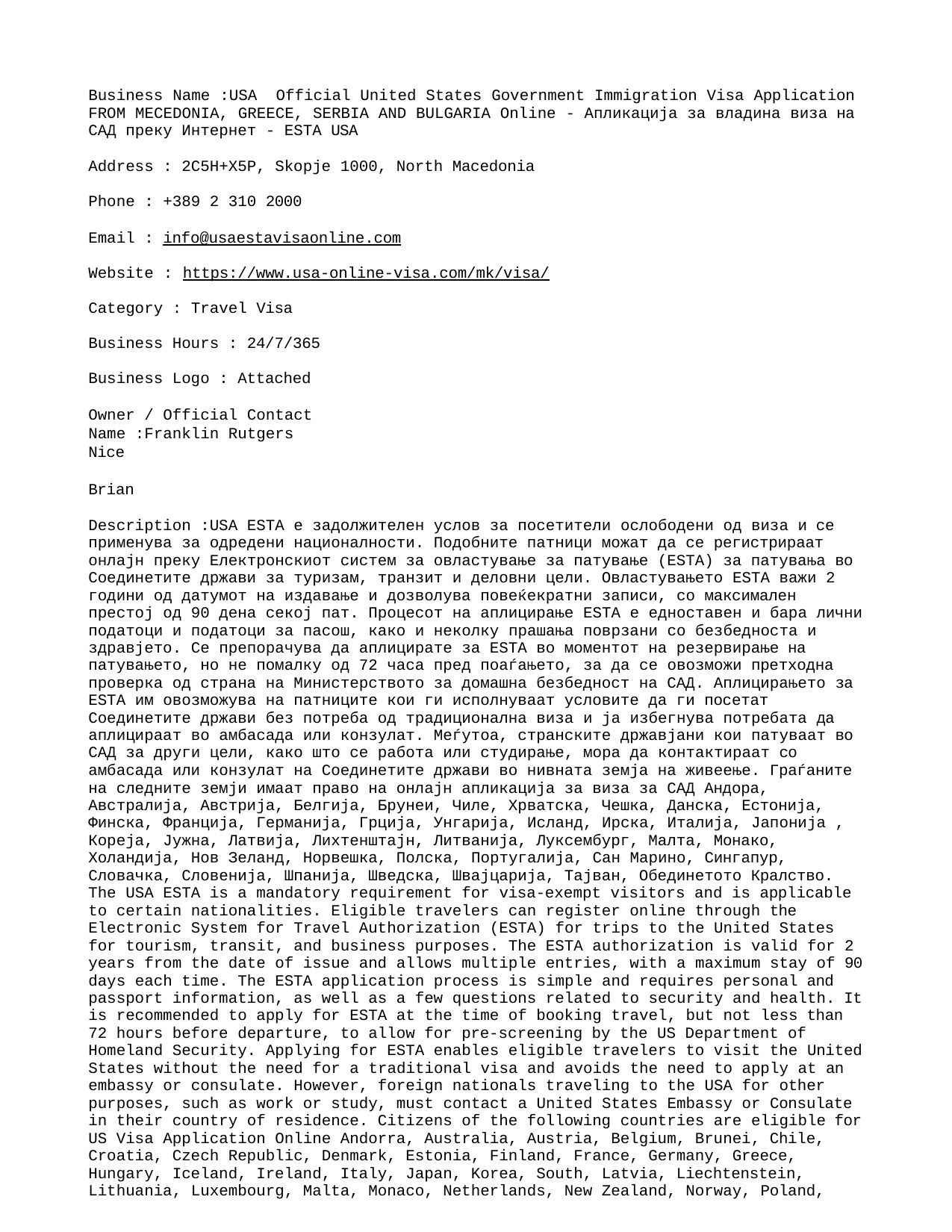

Business Name :USA  Official United States Government Immigration Visa Application FROM MECEDONIA, GREECE, SERBIA AND BULGARIA Online - Апликација за владина виза на САД преку Интернет - ESTA USA
Address : 2C5H+X5P, Skopje 1000, North Macedonia Phone : +389 2 310 2000

Email : info@usaestavisaonline.com
Website : https://www.usa-online-visa.com/mk/visa/ Category : Travel Visa
Business Hours : 24/7/365 Business Logo : Attached

Owner / Official Contact Name :Franklin Rutgers Nice	Brian

Description :USA ESTA е задолжителен услов за посетители ослободени од виза и се применува за одредени националности. Подобните патници можат да се регистрираат онлајн преку Електронскиот систем за овластување за патување (ESTA) за патувања во Соединетите држави за туризам, транзит и деловни цели. Овластувањето ESTA важи 2 години од датумот на издавање и дозволува повеќекратни записи, со максимален престој од 90 дена секој пат. Процесот на аплицирање ESTA е едноставен и бара лични податоци и податоци за пасош, како и неколку прашања поврзани со безбедноста и здравјето. Се препорачува да аплицирате за ESTA во моментот на резервирање на патувањето, но не помалку од 72 часа пред поаѓањето, за да се овозможи претходна проверка од страна на Министерството за домашна безбедност на САД. Аплицирањето за ESTA им овозможува на патниците кои ги исполнуваат условите да ги посетат Соединетите држави без потреба од традиционална виза и ја избегнува потребата да аплицираат во амбасада или конзулат. Меѓутоа, странските државјани кои патуваат во САД за други цели, како што се работа или студирање, мора да контактираат со амбасада или конзулат на Соединетите држави во нивната земја на живеење. Граѓаните на следните земји имаат право на онлајн апликација за виза за САД Андора, Австралија, Австрија, Белгија, Брунеи, Чиле, Хрватска, Чешка, Данска, Естонија, Финска, Франција, Германија, Грција, Унгарија, Исланд, Ирска, Италија, Јапонија , Кореја, Јужна, Латвија, Лихтенштајн, Литванија, Луксембург, Малта, Монако, Холандија, Нов Зеланд, Норвешка, Полска, Португалија, Сан Марино, Сингапур, Словачка, Словенија, Шпанија, Шведска, Швајцарија, Тајван, Обединетото Кралство.
The USA ESTA is a mandatory requirement for visa-exempt visitors and is applicable
to certain nationalities. Eligible travelers can register online through the Electronic System for Travel Authorization (ESTA) for trips to the United States for tourism, transit, and business purposes. The ESTA authorization is valid for 2 years from the date of issue and allows multiple entries, with a maximum stay of 90 days each time. The ESTA application process is simple and requires personal and passport information, as well as a few questions related to security and health. It is recommended to apply for ESTA at the time of booking travel, but not less than
72 hours before departure, to allow for pre-screening by the US Department of
Homeland Security. Applying for ESTA enables eligible travelers to visit the United States without the need for a traditional visa and avoids the need to apply at an embassy or consulate. However, foreign nationals traveling to the USA for other purposes, such as work or study, must contact a United States Embassy or Consulate in their country of residence. Citizens of the following countries are eligible for US Visa Application Online Andorra, Australia, Austria, Belgium, Brunei, Chile, Croatia, Czech Republic, Denmark, Estonia, Finland, France, Germany, Greece, Hungary, Iceland, Ireland, Italy, Japan, Korea, South, Latvia, Liechtenstein, Lithuania, Luxembourg, Malta, Monaco, Netherlands, New Zealand, Norway, Poland,